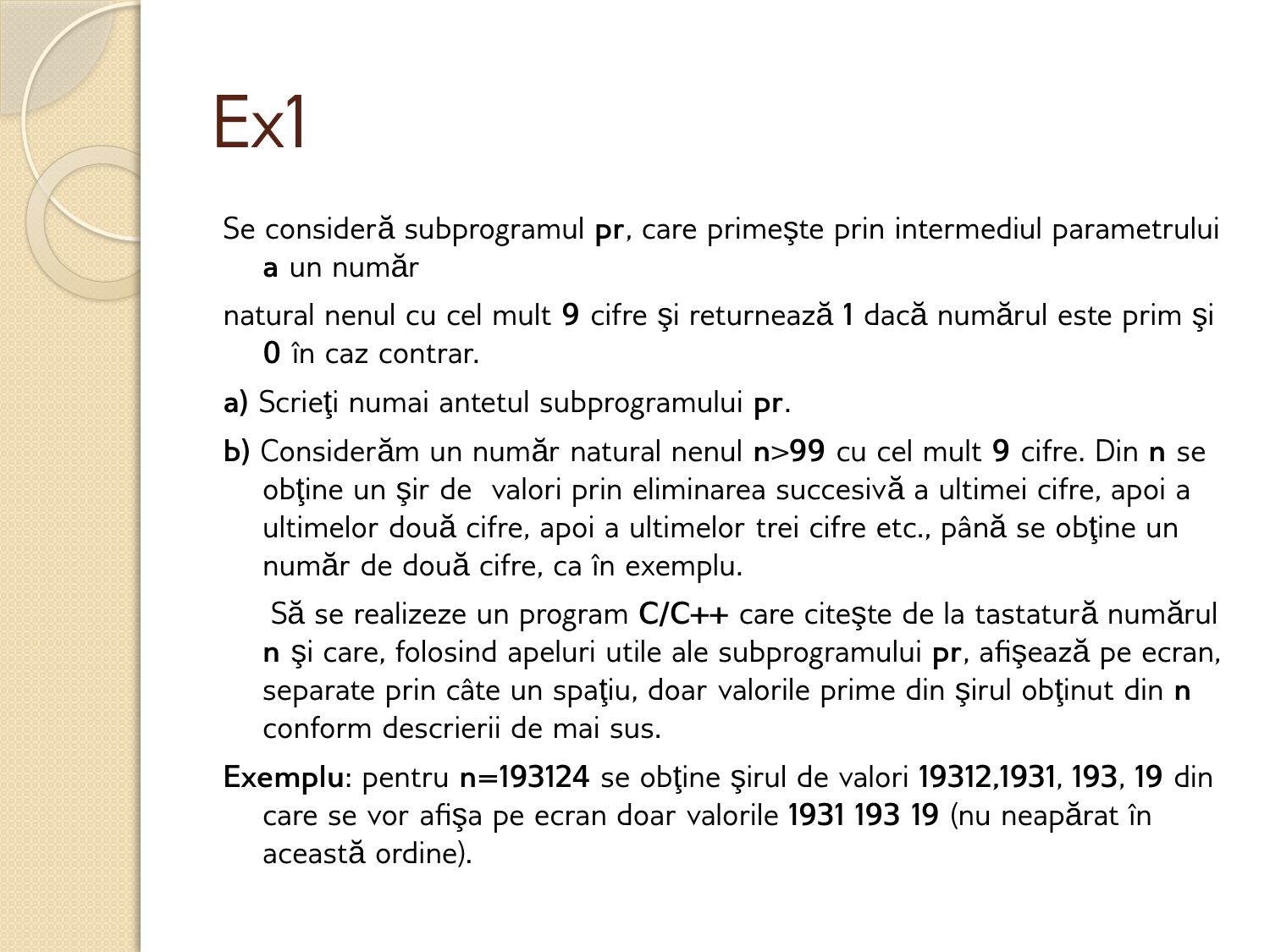

# Ex1
Se consideră subprogramul pr, care primeşte prin intermediul parametrului a un număr
natural nenul cu cel mult 9 cifre şi returnează 1 dacă numărul este prim şi 0 în caz contrar.
a) Scrieţi numai antetul subprogramului pr.
b) Considerăm un număr natural nenul n>99 cu cel mult 9 cifre. Din n se obţine un şir de  valori prin eliminarea succesivă a ultimei cifre, apoi a ultimelor două cifre, apoi a ultimelor trei cifre etc., până se obţine un număr de două cifre, ca în exemplu.
     Să se realizeze un program C/C++ care citeşte de la tastatură numărul n şi care, folosind apeluri utile ale subprogramului pr, afişează pe ecran, separate prin câte un spaţiu, doar valorile prime din şirul obţinut din n conform descrierii de mai sus.
Exemplu: pentru n=193124 se obţine şirul de valori 19312,1931, 193, 19 din care se vor afişa pe ecran doar valorile 1931 193 19 (nu neapărat în această ordine).